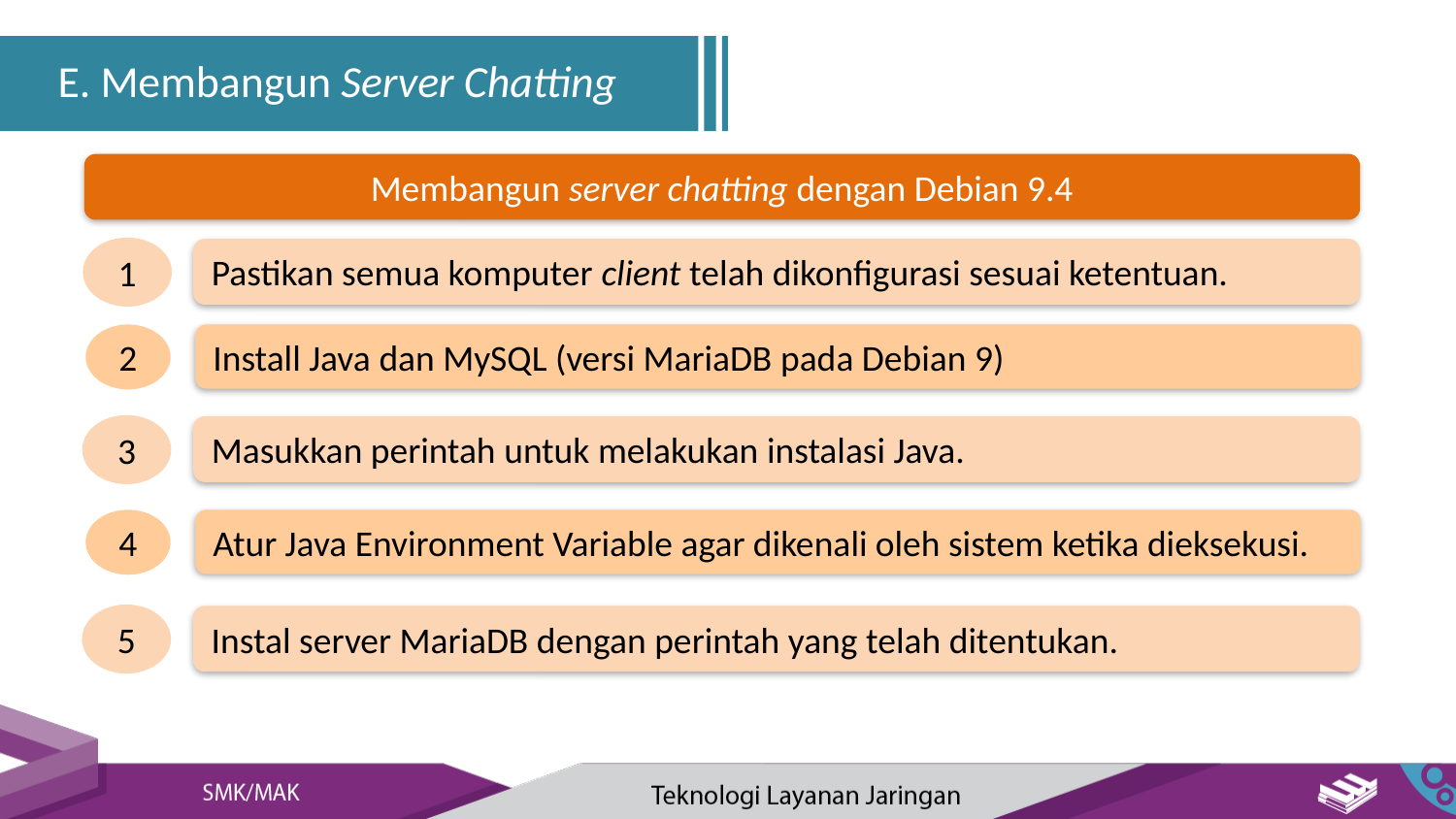

E. Membangun Server Chatting
Membangun server chatting dengan Debian 9.4
1
Pastikan semua komputer client telah dikonfigurasi sesuai ketentuan.
2
Install Java dan MySQL (versi MariaDB pada Debian 9)
3
Masukkan perintah untuk melakukan instalasi Java.
4
Atur Java Environment Variable agar dikenali oleh sistem ketika dieksekusi.
5
Instal server MariaDB dengan perintah yang telah ditentukan.